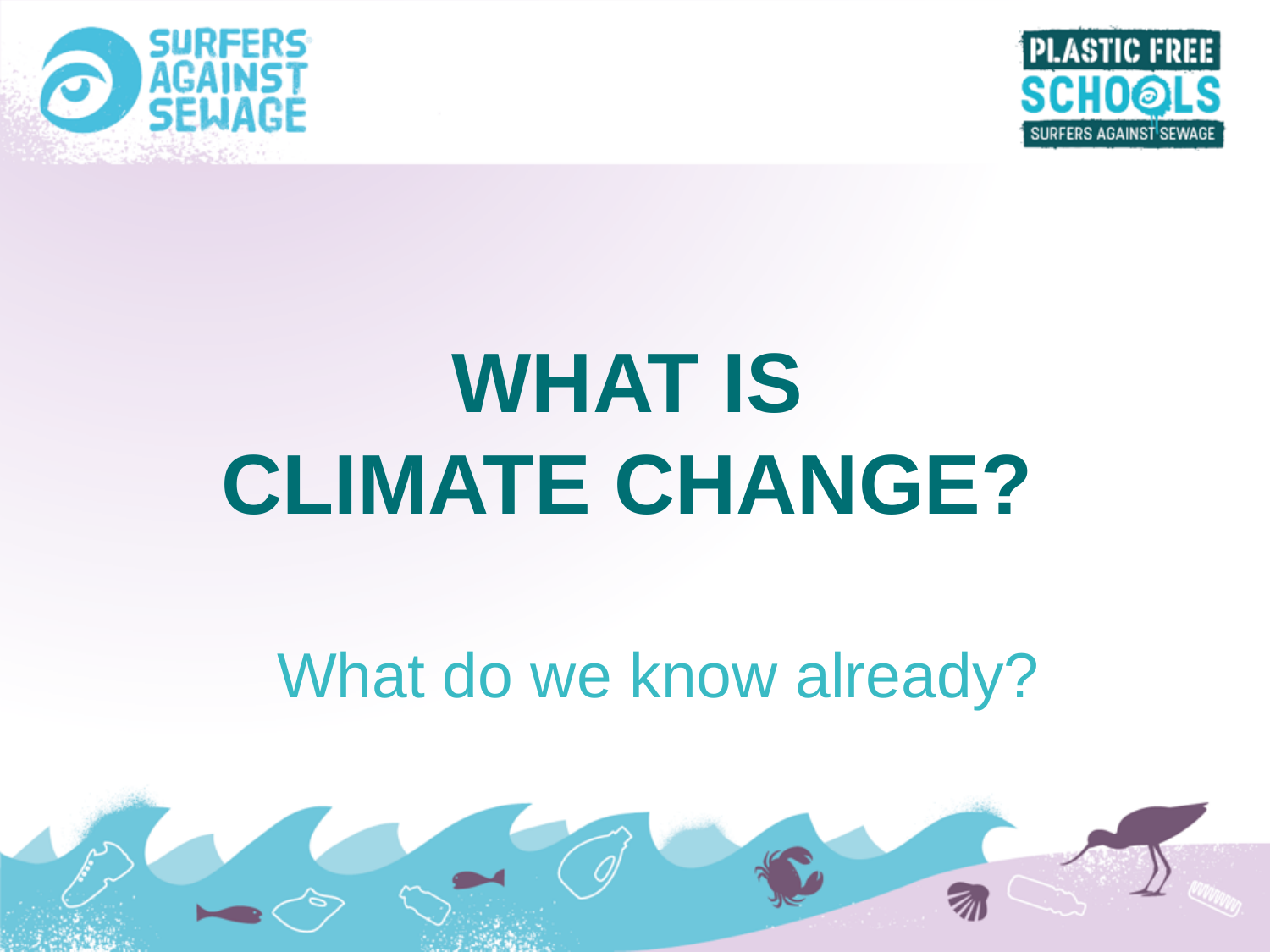

WHAT IS
CLIMATE CHANGE?
What do we know already?